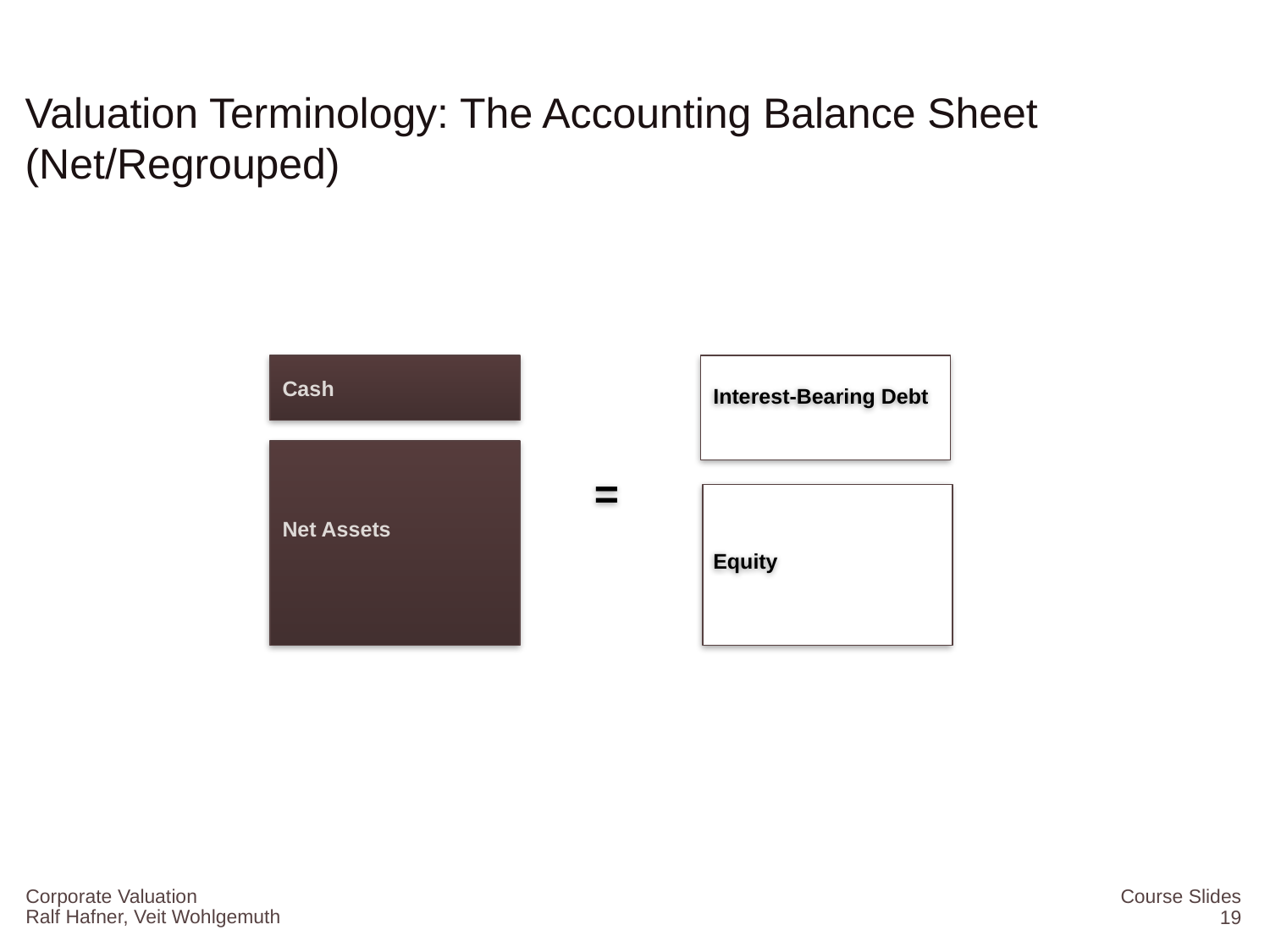

# Valuation Terminology: The Accounting Balance Sheet (Net/Regrouped)

Cash
Interest-Bearing Debt

=

Net Assets
Equity
Corporate Valuation
Course Slides
19